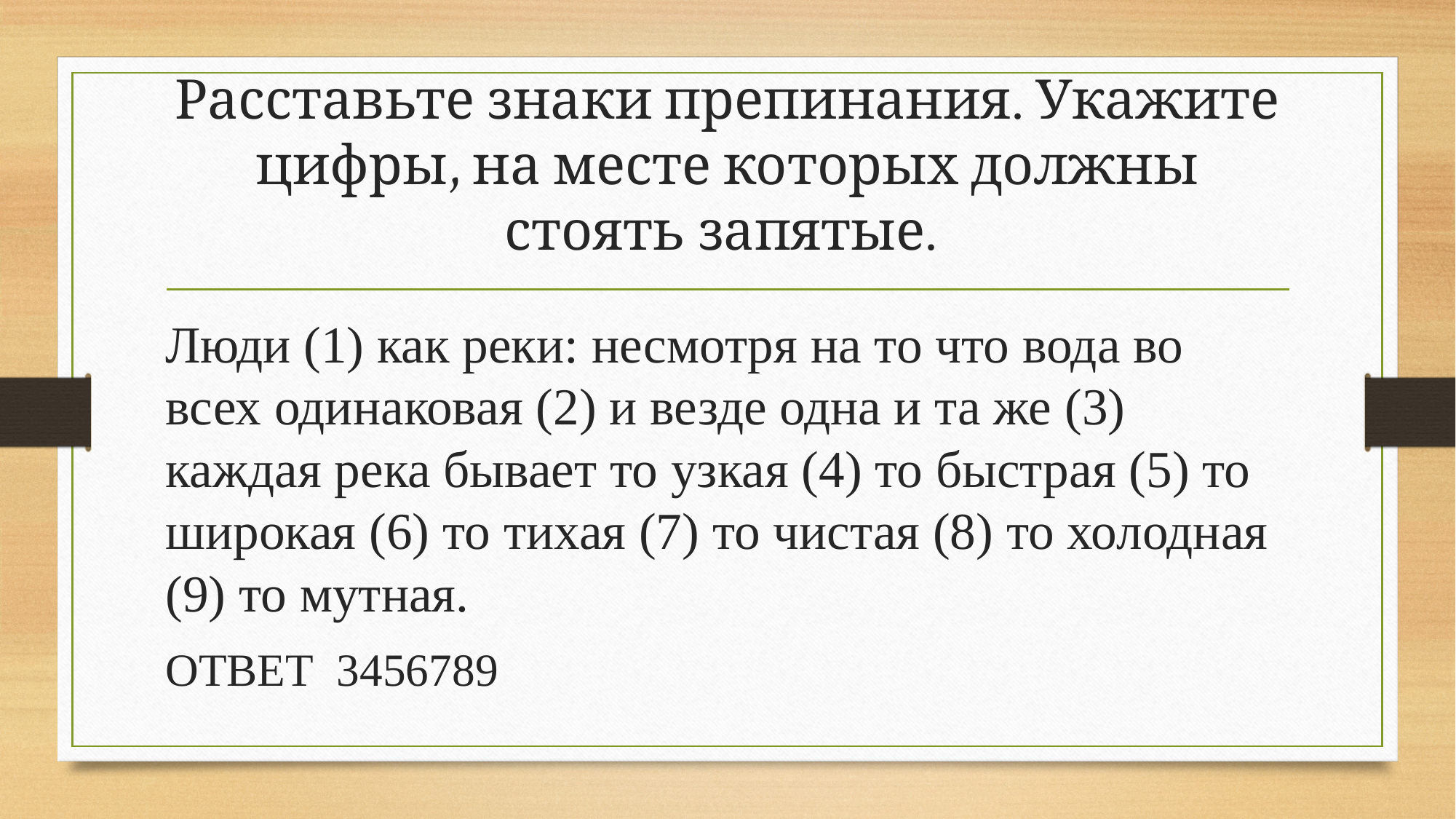

# Расставьте знаки препинания. Укажите цифры, на месте которых должны стоять запятые.
Люди (1) как реки: несмотря на то что вода во всех одинаковая (2) и везде одна и та же (3) каждая река бывает то узкая (4) то быстрая (5) то широкая (6) то тихая (7) то чистая (8) то холодная (9) то мутная.
ОТВЕТ  3456789